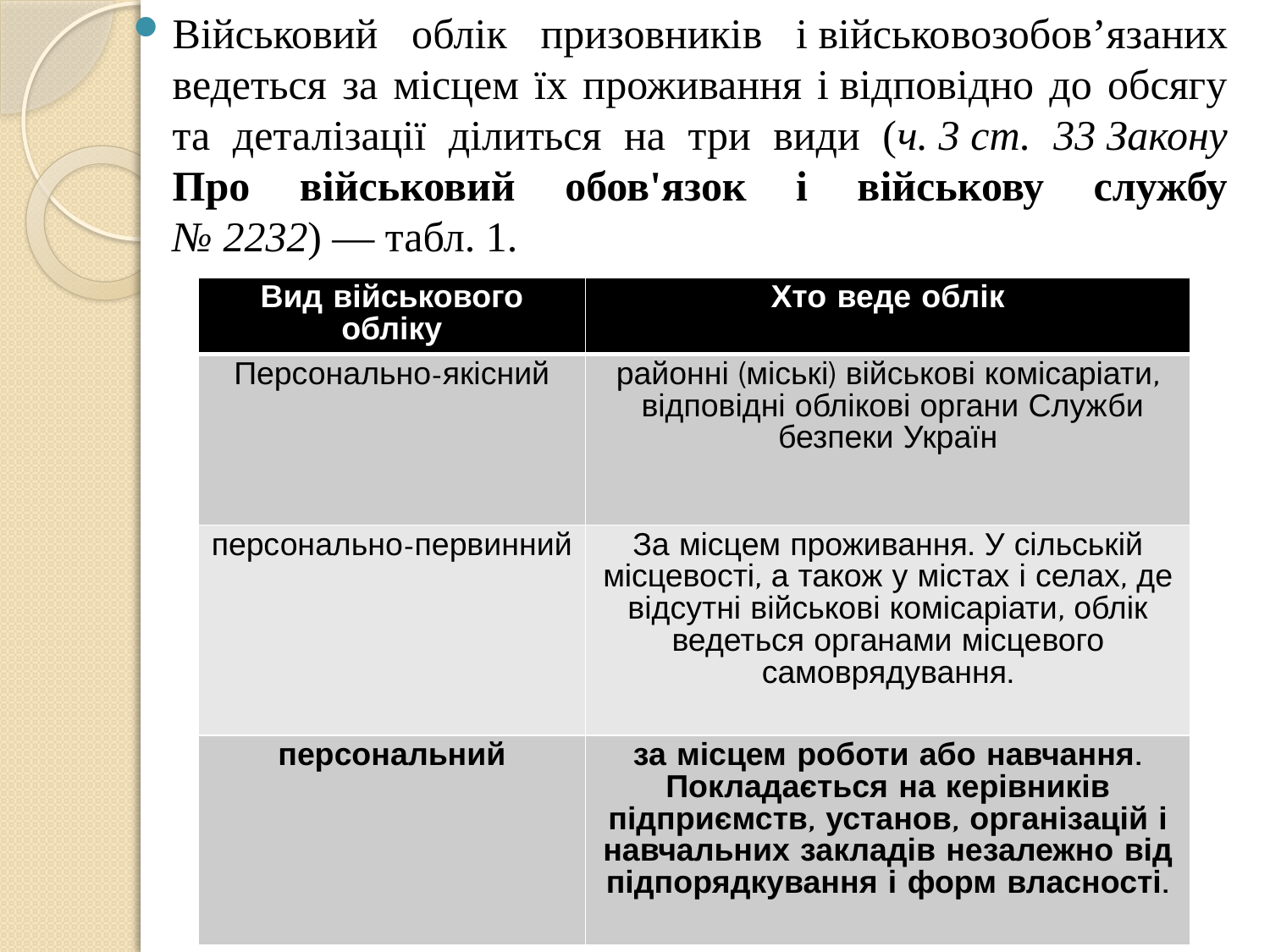

Військовий облік призовників і військо­возобов’язаних ведеться за місцем їх проживання і відповідно до обсягу та деталізації ділиться на три види (ч. 3 ст. 33 Закону Про військовий обов'язок і військову службу № 2232) — табл. 1.

| Вид військового обліку | Хто веде облік |
| --- | --- |
| Персонально-якісний | районні (міські) військові комісаріати,  відповідні облікові органи Служби безпеки Україн |
| персонально-первинний | За місцем проживання. У сільській місцевості, а також у містах і селах, де відсутні військові комісаріати, облік ведеться органами місцевого самоврядування. |
| персональний | за місцем роботи або навчання. Покладається на керівників підприємств, установ, організацій і навчальних закладів незалежно від підпорядкування і форм власності. |